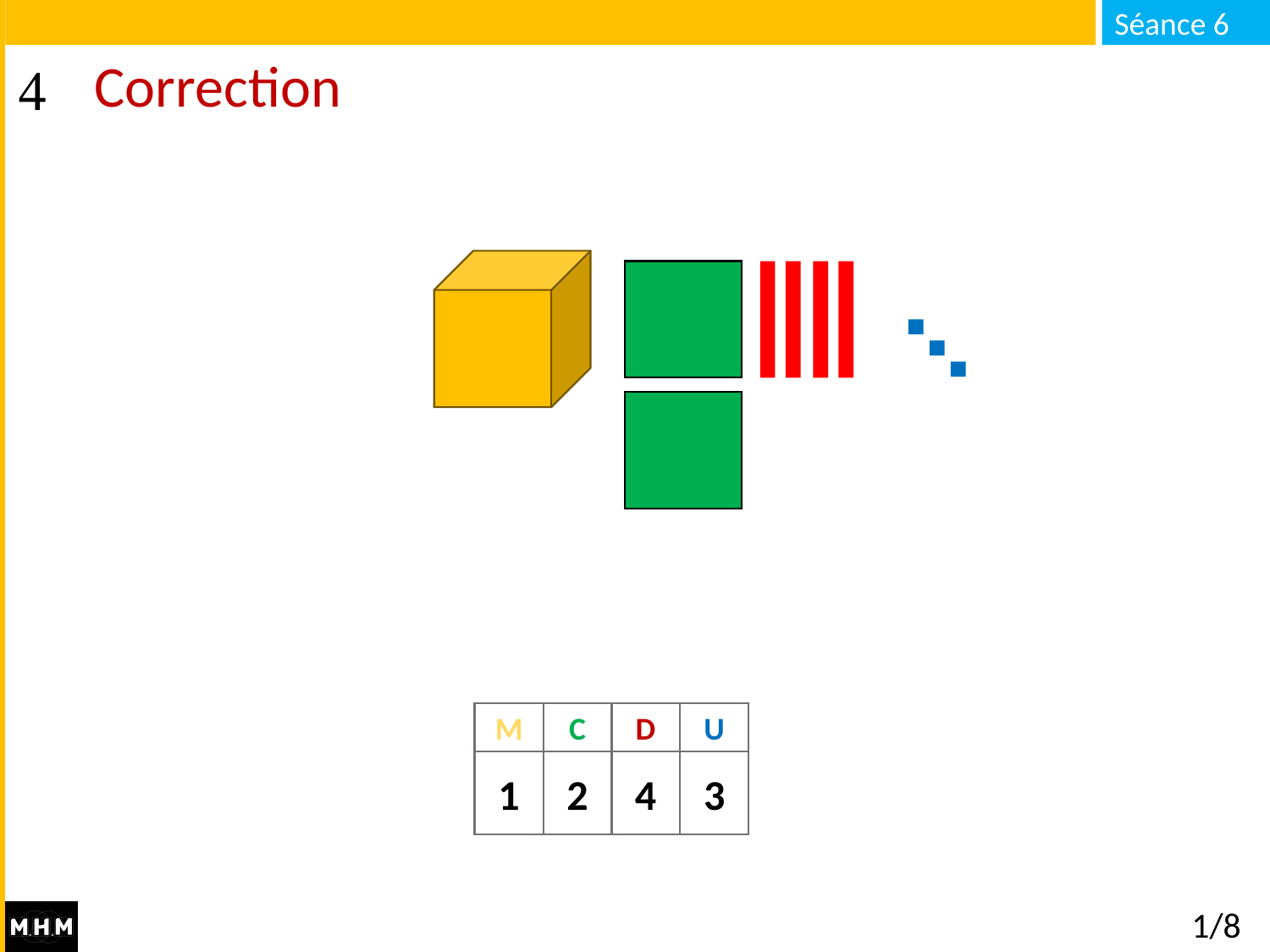

# Correction

M
C
D
U
1
2
4
3
1/8